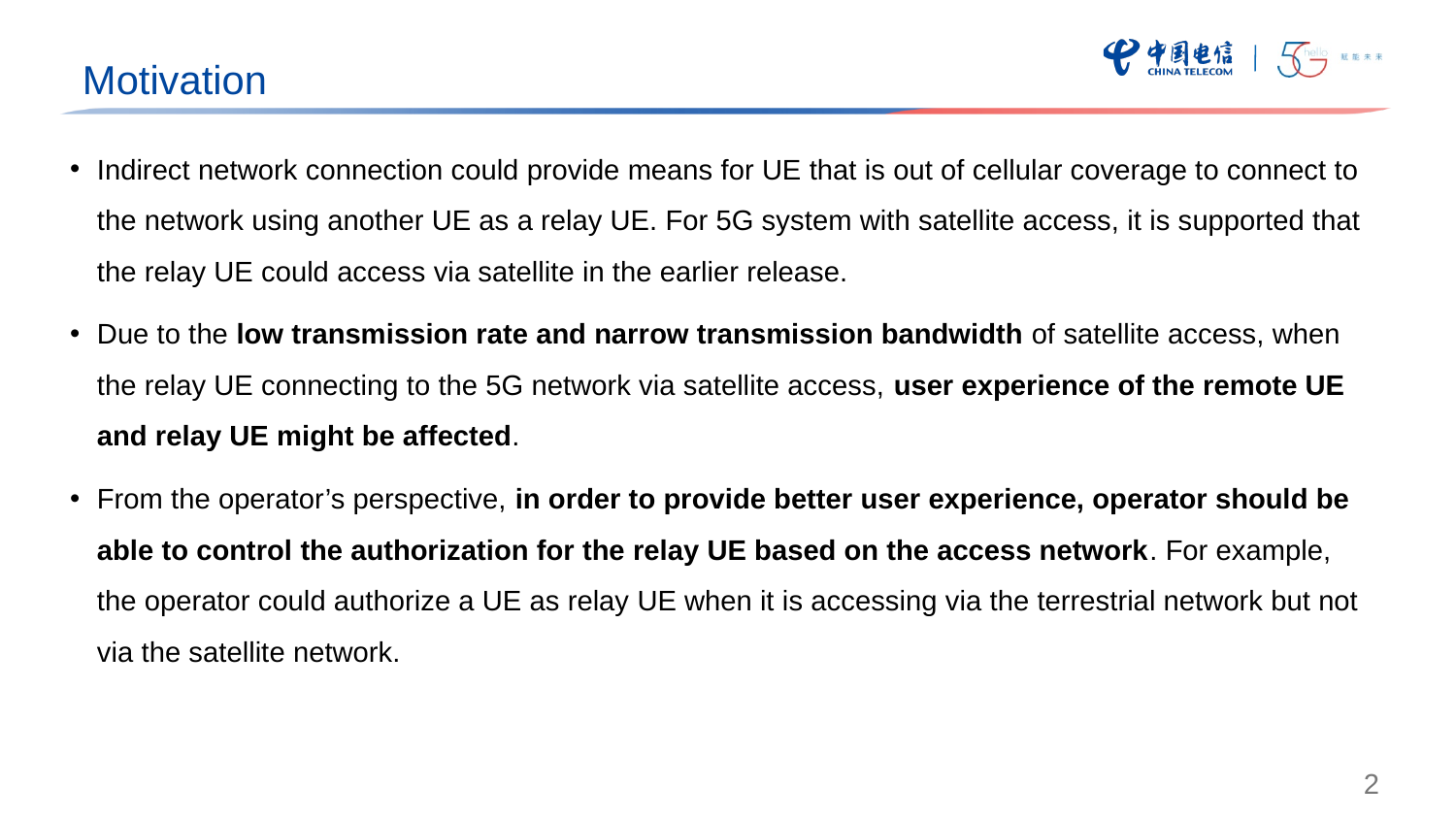

Motivation
Indirect network connection could provide means for UE that is out of cellular coverage to connect to the network using another UE as a relay UE. For 5G system with satellite access, it is supported that the relay UE could access via satellite in the earlier release.
Due to the low transmission rate and narrow transmission bandwidth of satellite access, when the relay UE connecting to the 5G network via satellite access, user experience of the remote UE and relay UE might be affected.
From the operator’s perspective, in order to provide better user experience, operator should be able to control the authorization for the relay UE based on the access network. For example, the operator could authorize a UE as relay UE when it is accessing via the terrestrial network but not via the satellite network.
2